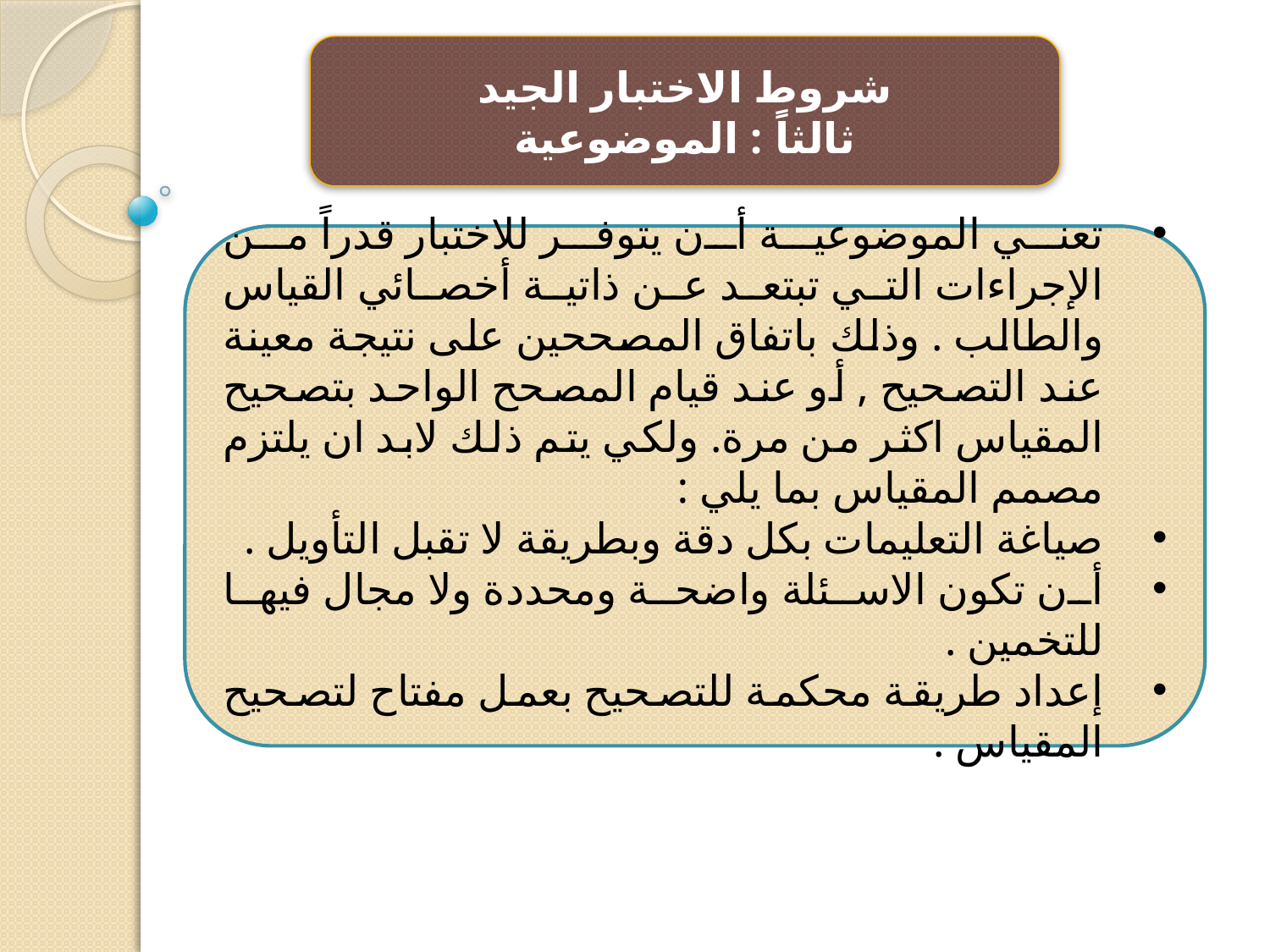

شروط الاختبار الجيد
ثالثاً : الموضوعية
تعني الموضوعية أن يتوفر للاختبار قدراً من الإجراءات التي تبتعد عن ذاتية أخصائي القياس والطالب . وذلك باتفاق المصححين على نتيجة معينة عند التصحيح , أو عند قيام المصحح الواحد بتصحيح المقياس اكثر من مرة. ولكي يتم ذلك لابد ان يلتزم مصمم المقياس بما يلي :
صياغة التعليمات بكل دقة وبطريقة لا تقبل التأويل .
أن تكون الاسئلة واضحة ومحددة ولا مجال فيها للتخمين .
إعداد طريقة محكمة للتصحيح بعمل مفتاح لتصحيح المقياس .